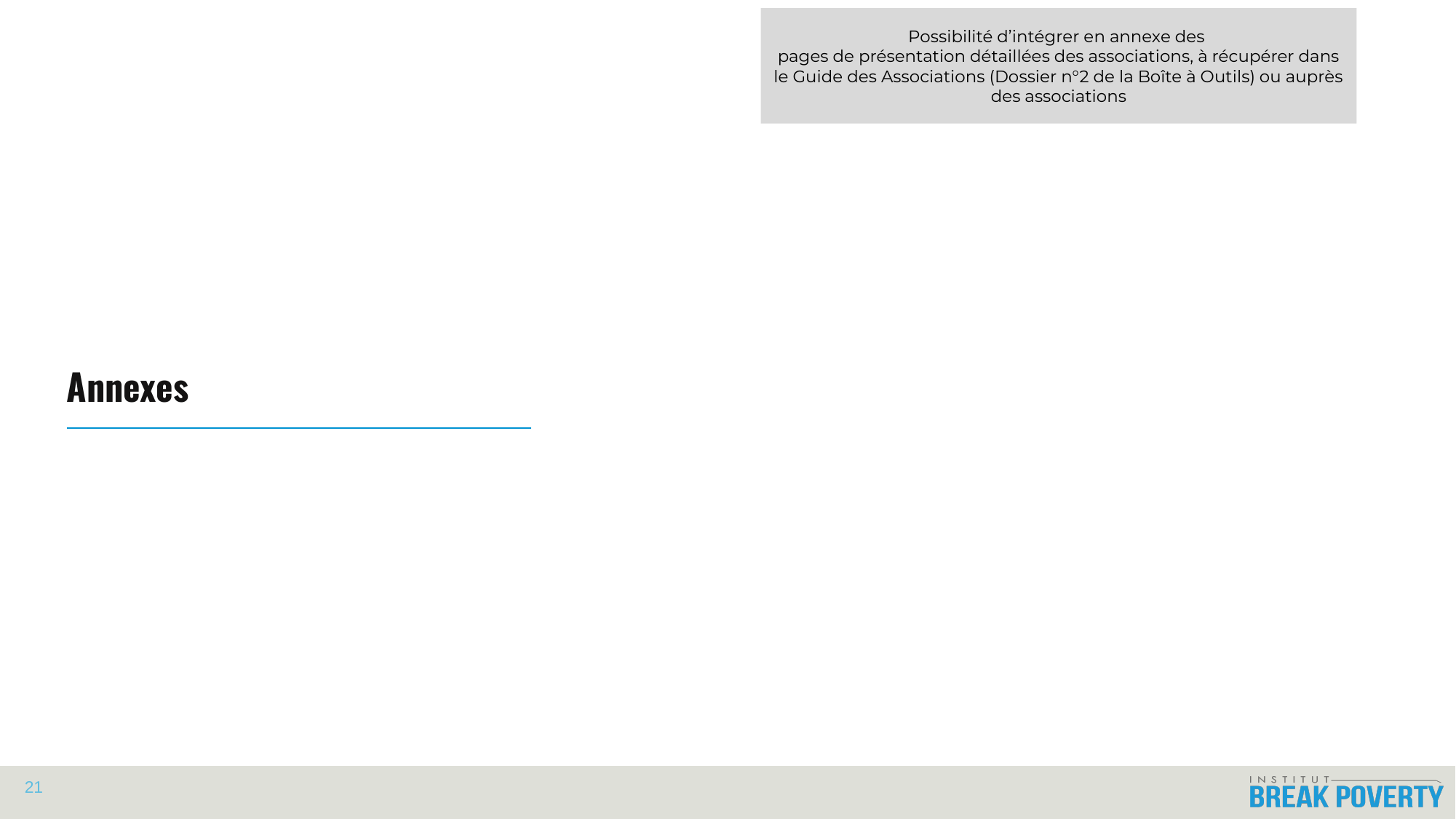

Possibilité d’intégrer en annexe des
pages de présentation détaillées des associations, à récupérer dans le Guide des Associations (Dossier n°2 de la Boîte à Outils) ou auprès des associations
# Annexes
21